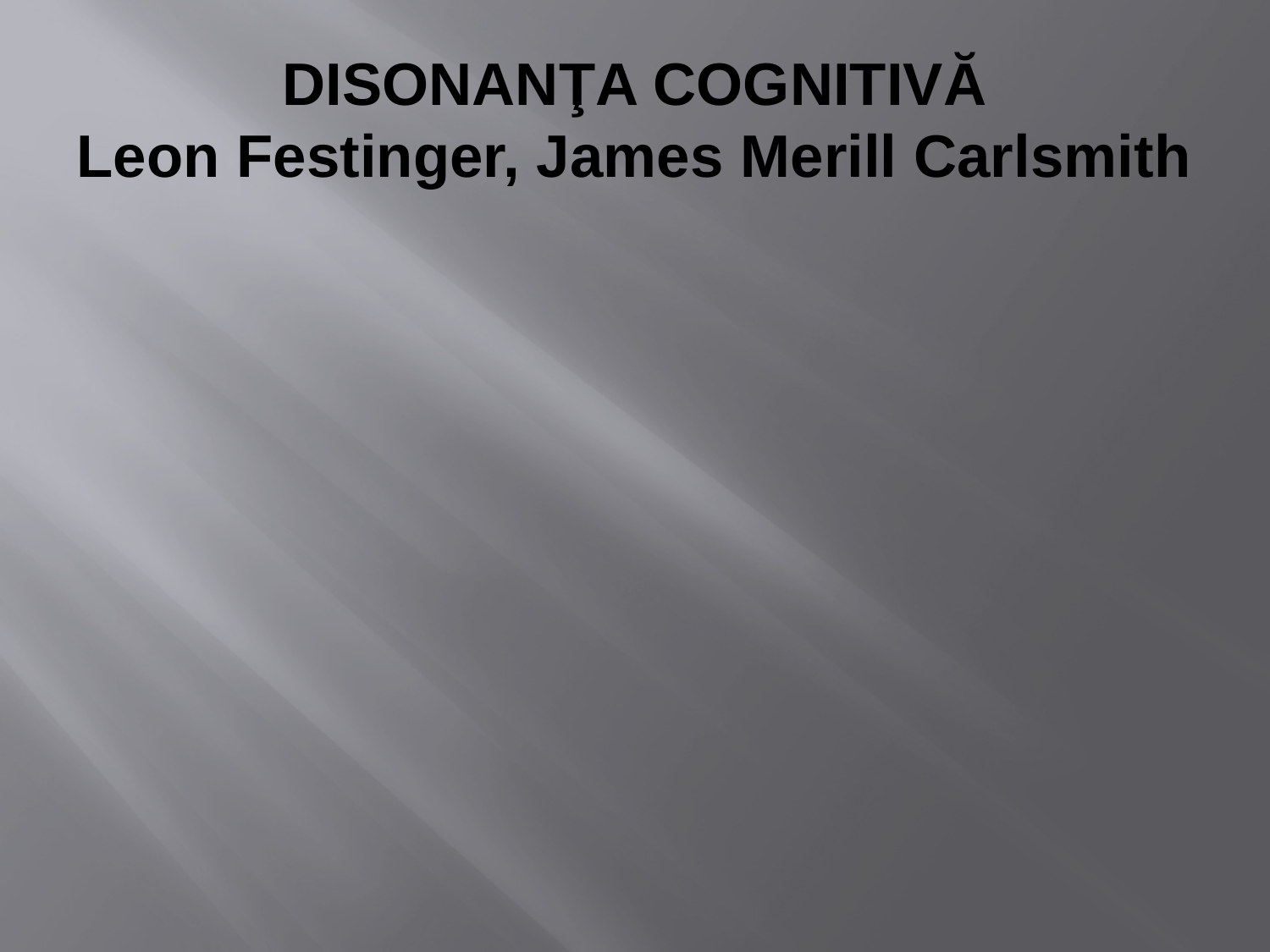

# DISONANŢA COGNITIVĂ Leon Festinger, James Merill Carlsmith